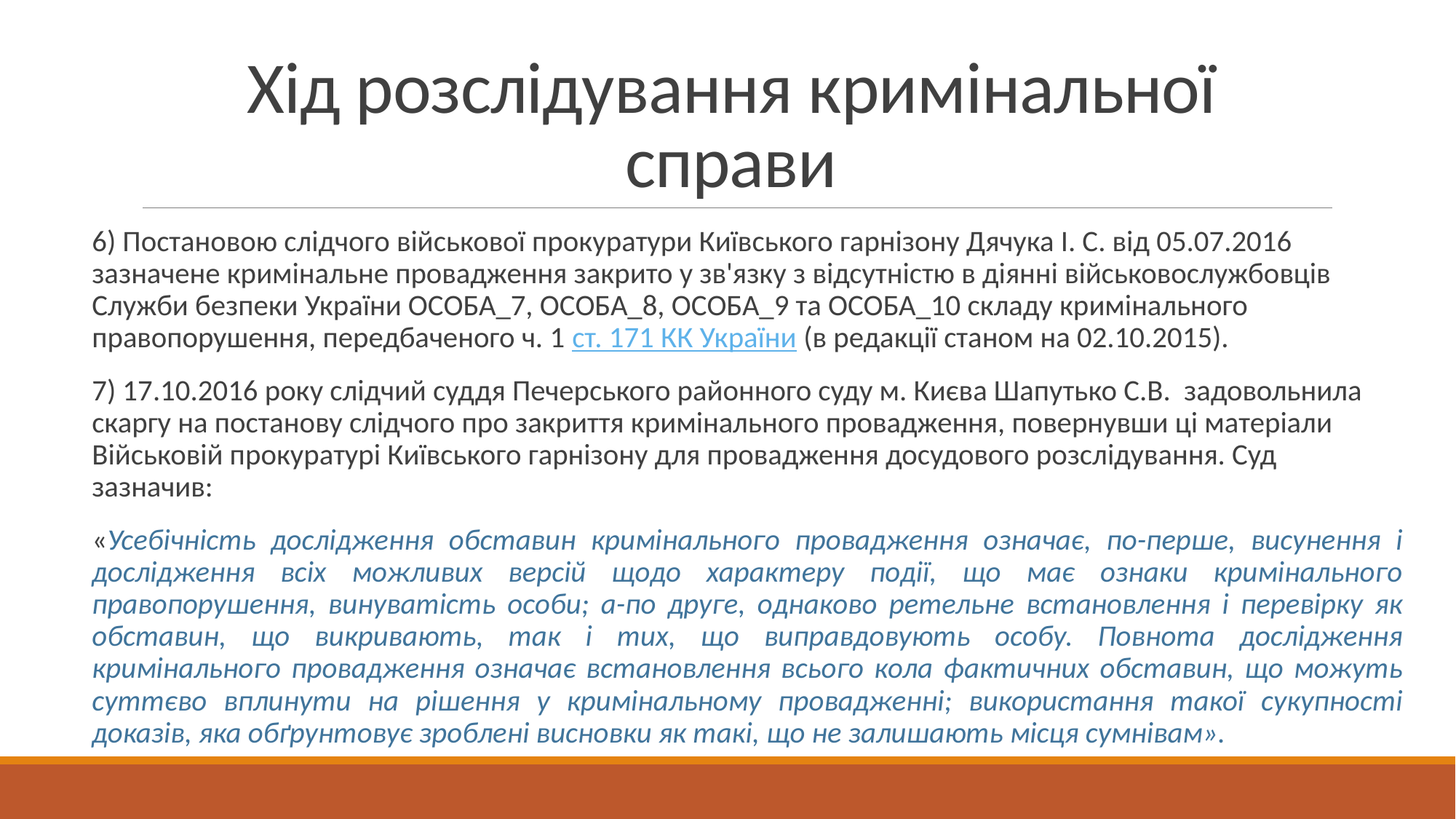

# Хід розслідування кримінальної справи
6) Постановою слідчого військової прокуратури Київського гарнізону Дячука І. С. від 05.07.2016 зазначене кримінальне провадження закрито у зв'язку з відсутністю в діянні військовослужбовців Служби безпеки України ОСОБА_7, ОСОБА_8, ОСОБА_9 та ОСОБА_10 складу кримінального правопорушення, передбаченого ч. 1 ст. 171 КК України (в редакції станом на 02.10.2015).
7) 17.10.2016 року слідчий суддя Печерського районного суду м. Києва Шапутько С.В.  задовольнила скаргу на постанову слідчого про закриття кримінального провадження, повернувши ці матеріали Військовій прокуратурі Київського гарнізону для провадження досудового розслідування. Суд зазначив:
«Усебічність дослідження обставин кримінального провадження означає, по-перше, висунення і дослідження всіх можливих версій щодо характеру події, що має ознаки кримінального правопорушення, винуватість особи; а-по друге, однаково ретельне встановлення і перевірку як обставин, що викривають, так і тих, що виправдовують особу. Повнота дослідження кримінального провадження означає встановлення всього кола фактичних обставин, що можуть суттєво вплинути на рішення у кримінальному провадженні; використання такої сукупності доказів, яка обґрунтовує зроблені висновки як такі, що не залишають місця сумнівам».